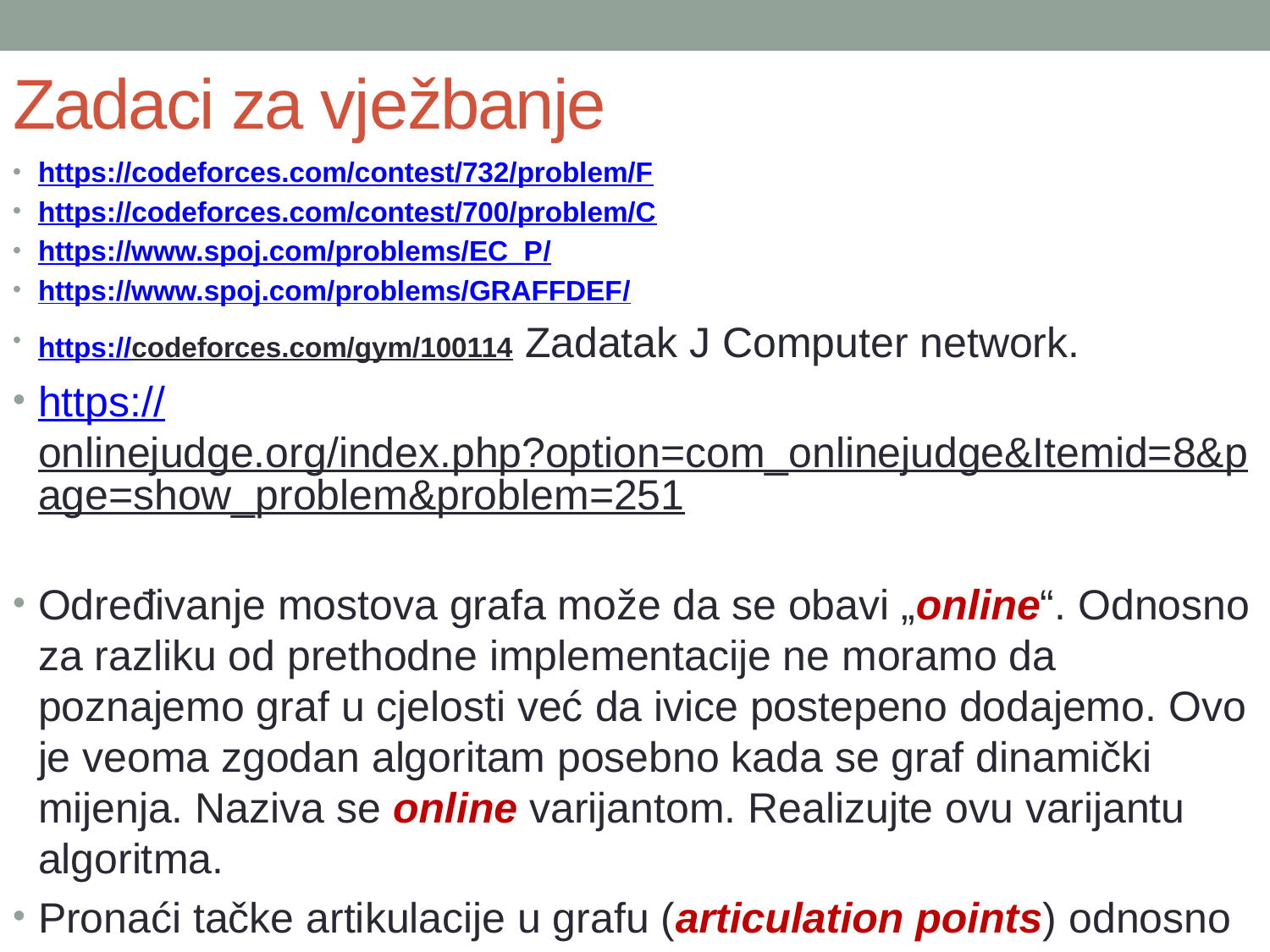

# Zadaci za vježbanje
https://codeforces.com/contest/732/problem/F
https://codeforces.com/contest/700/problem/C
https://www.spoj.com/problems/EC_P/
https://www.spoj.com/problems/GRAFFDEF/
https://codeforces.com/gym/100114 Zadatak J Computer network.
https://onlinejudge.org/index.php?option=com_onlinejudge&Itemid=8&page=show_problem&problem=251
Određivanje mostova grafa može da se obavi „online“. Odnosno za razliku od prethodne implementacije ne moramo da poznajemo graf u cjelosti već da ivice postepeno dodajemo. Ovo je veoma zgodan algoritam posebno kada se graf dinamički mijenja. Naziva se online varijantom. Realizujte ovu varijantu algoritma.
Pronaći tačke artikulacije u grafu (articulation points) odnosno čvorove reza (cut vertex).